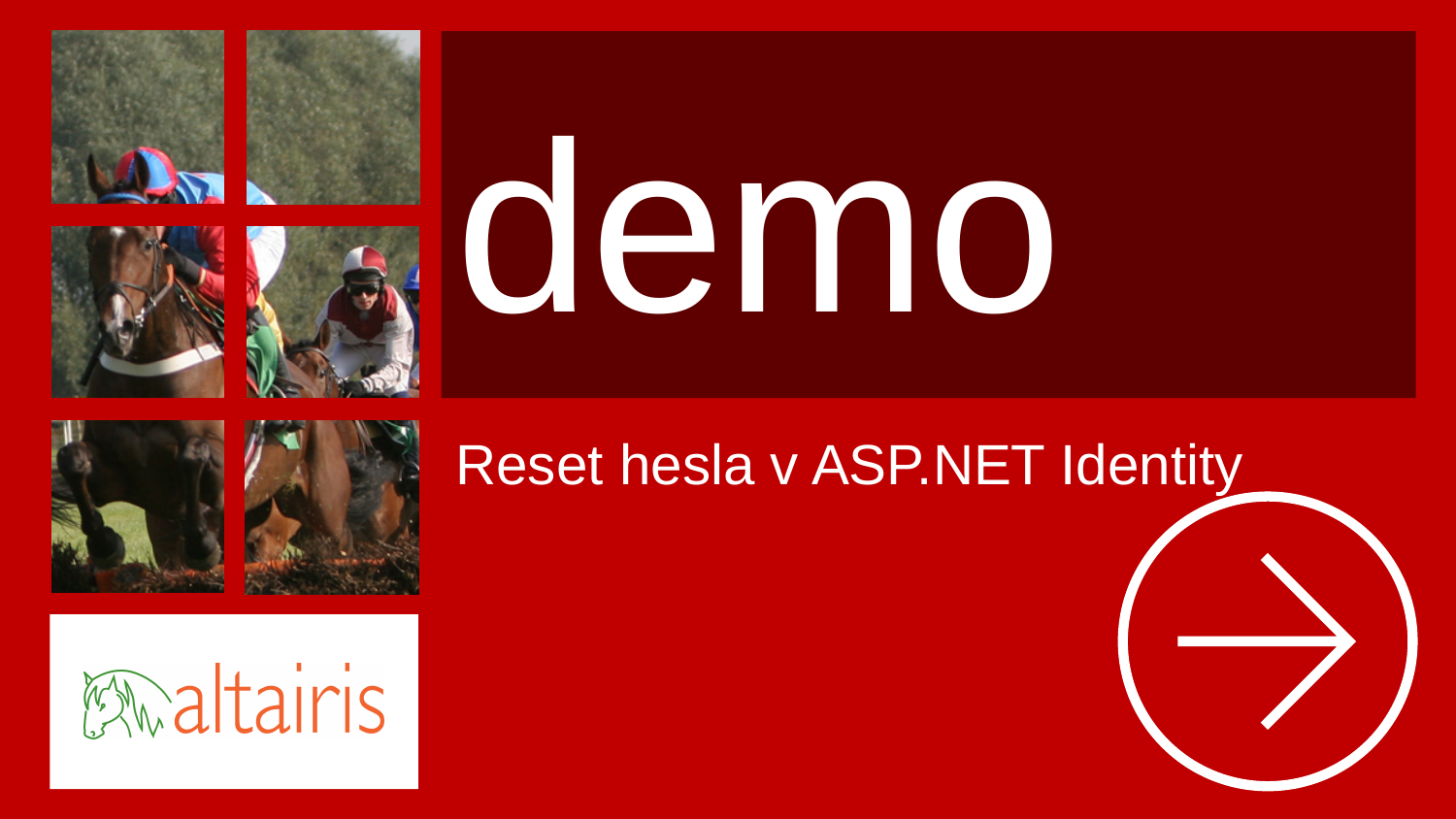

demo
# Reset hesla v ASP.NET Identity